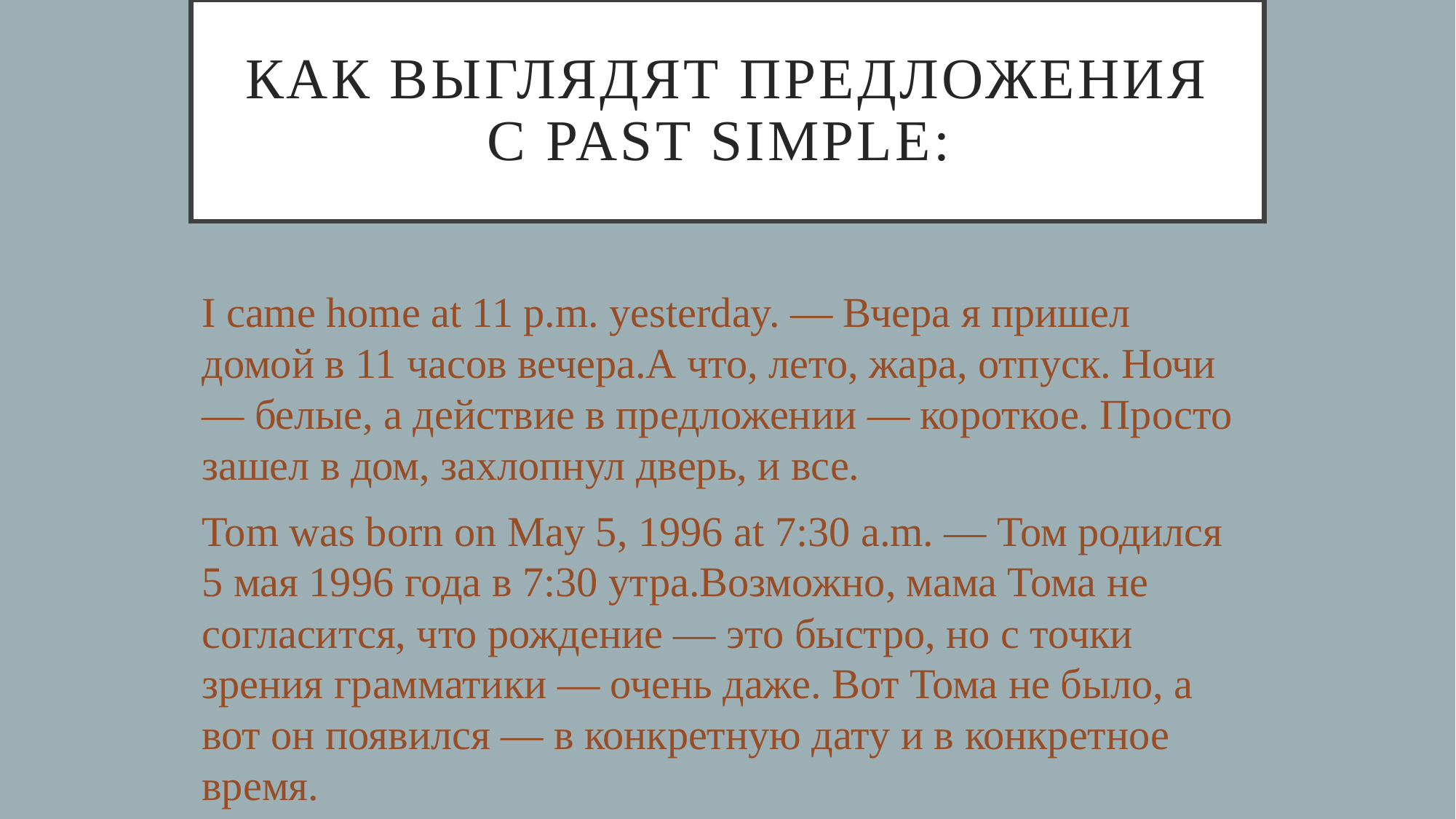

# Как выглядят предложения с Past Simple:
I came home at 11 p.m. yesterday. — Вчера я пришел домой в 11 часов вечера.А что, лето, жара, отпуск. Ночи — белые, а действие в предложении — короткое. Просто зашел в дом, захлопнул дверь, и все.
Tom was born on May 5, 1996 at 7:30 a.m. — Том родился 5 мая 1996 года в 7:30 утра.Возможно, мама Тома не согласится, что рождение — это быстро, но с точки зрения грамматики — очень даже. Вот Тома не было, а вот он появился — в конкретную дату и в конкретное время.